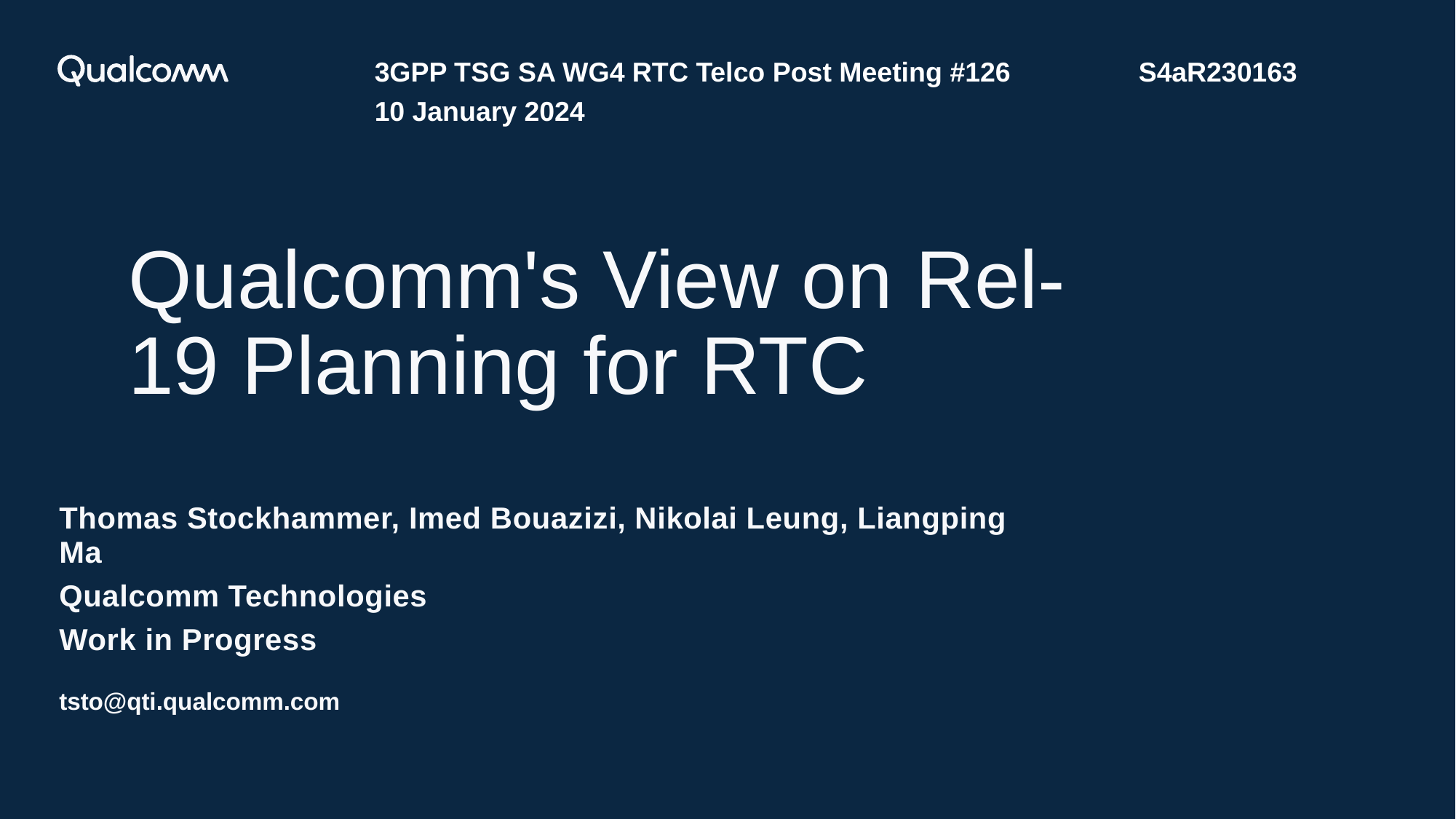

3GPP TSG SA WG4 RTC Telco Post Meeting #126 		S4aR230163
10 January 2024
# Qualcomm's View on Rel-19 Planning for RTC
Thomas Stockhammer, Imed Bouazizi, Nikolai Leung, Liangping Ma
Qualcomm Technologies
Work in Progress
tsto@qti.qualcomm.com